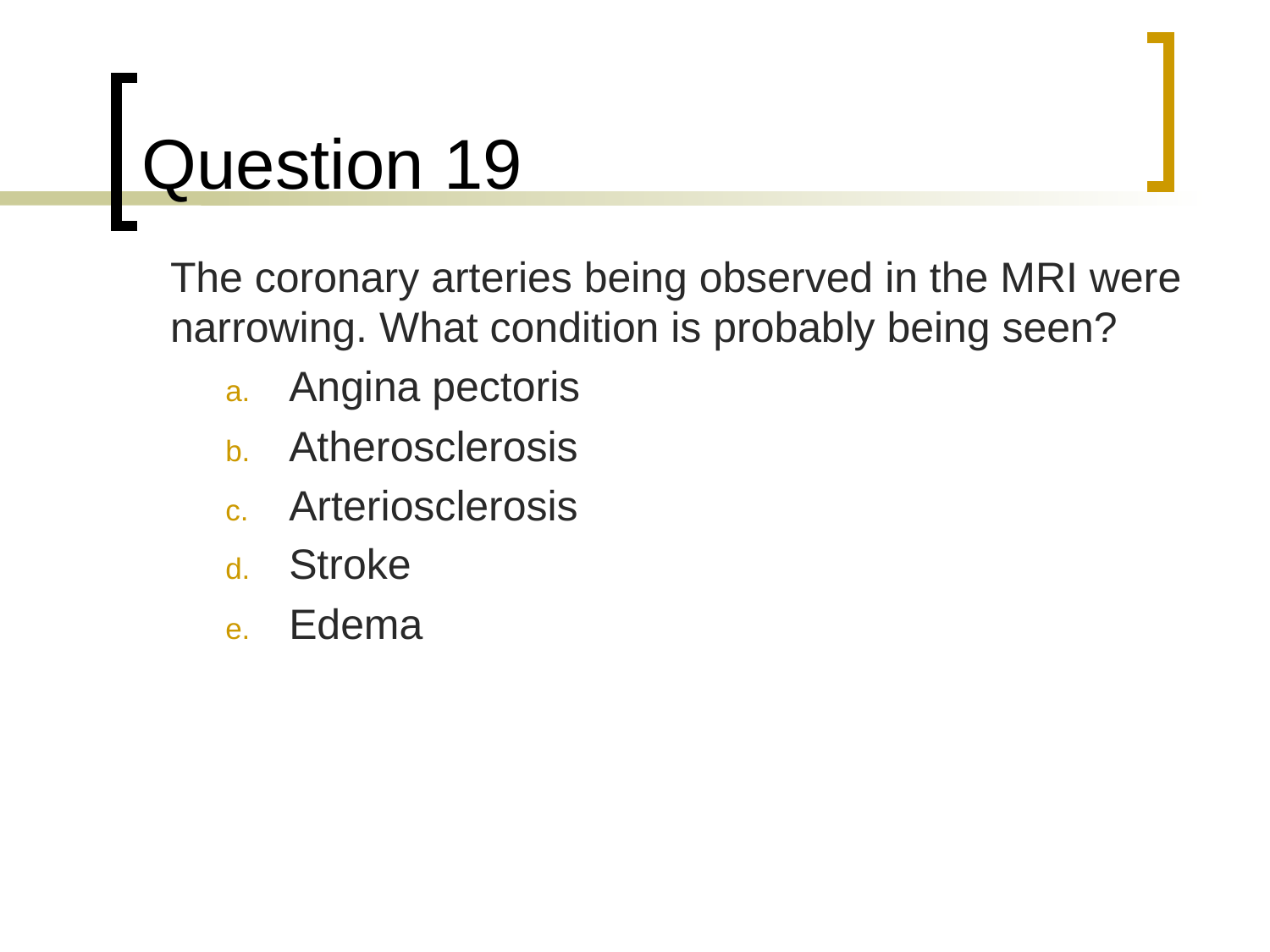

# Question 19
	The coronary arteries being observed in the MRI were narrowing. What condition is probably being seen?
Angina pectoris
Atherosclerosis
Arteriosclerosis
Stroke
Edema